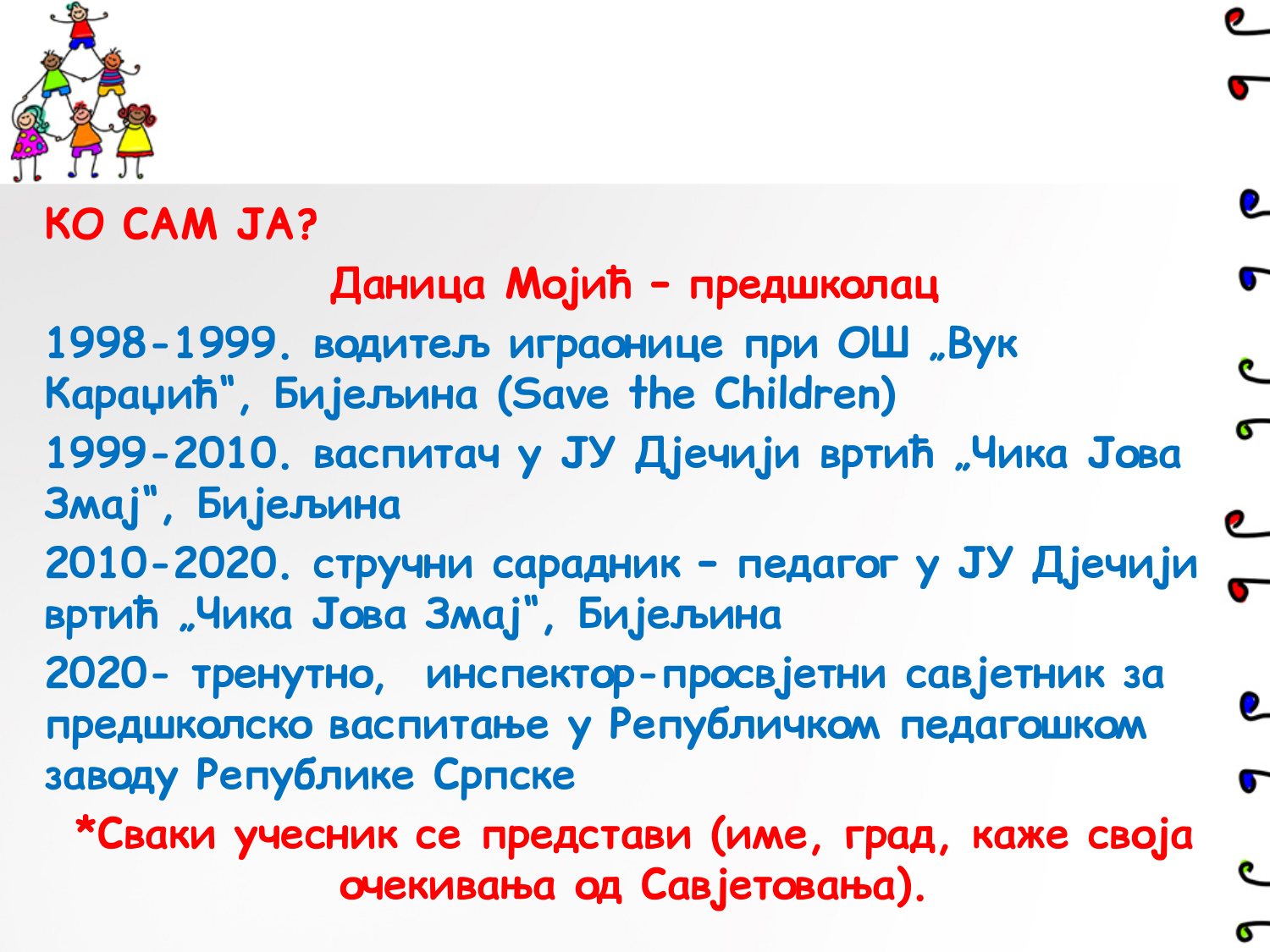

КО САМ ЈА?
Даница Мојић – предшколац
1998-1999. водитељ играонице при ОШ „Вук Караџић“, Бијељина (Save the Children)
1999-2010. васпитач у ЈУ Дјечији вртић „Чика Јова Змај“, Бијељина
2010-2020. стручни сарадник – педагог у ЈУ Дјечији вртић „Чика Јова Змај“, Бијељина
2020- тренутно,  инспектор-просвјетни савјетник за предшколско васпитање у Републичком педагошком заводу Републике Српске
*Сваки учесник се представи (име, град, каже своја очекивања од Савјетовања).